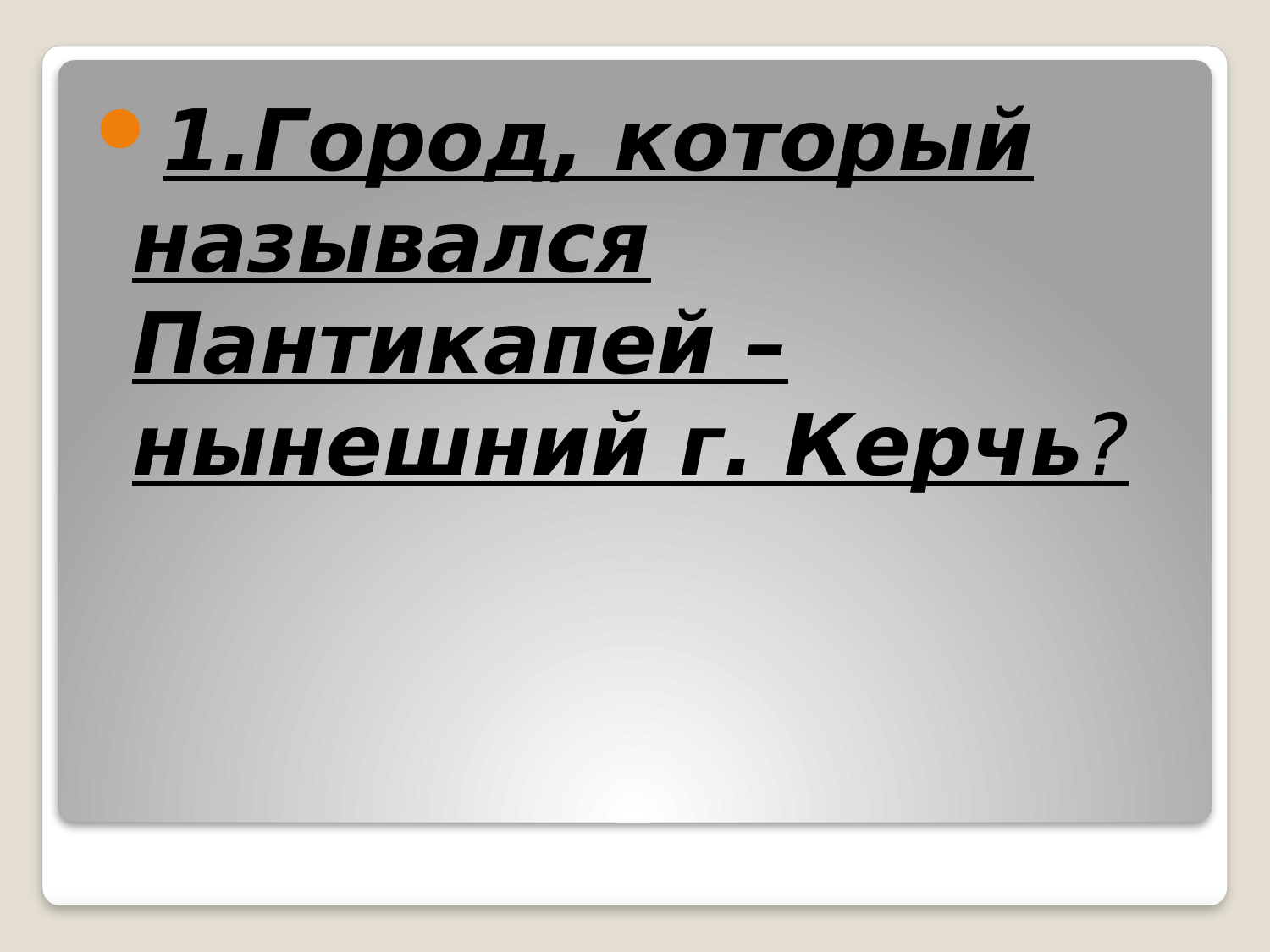

1.Город, который назывался Пантикапей – нынешний г. Керчь?